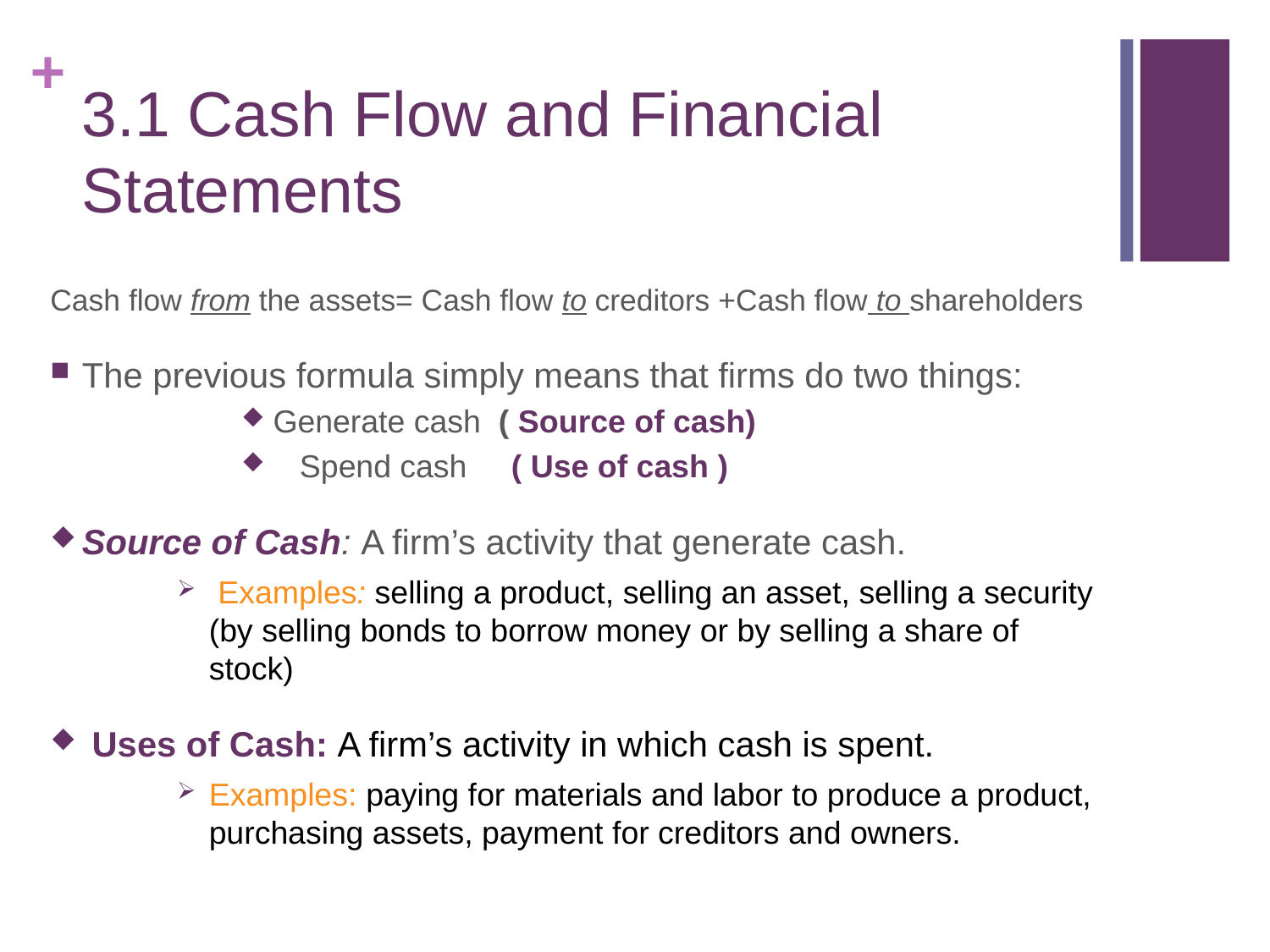

# 3.1 Cash Flow and Financial Statements
Cash flow from the assets= Cash flow to creditors +Cash flow to shareholders
The previous formula simply means that firms do two things:
Generate cash  ( Source of cash)
   Spend cash     ( Use of cash )
Source of Cash: A firm’s activity that generate cash.
 Examples: selling a product, selling an asset, selling a security (by selling bonds to borrow money or by selling a share of stock)
 Uses of Cash: A firm’s activity in which cash is spent.
Examples: paying for materials and labor to produce a product, purchasing assets, payment for creditors and owners.